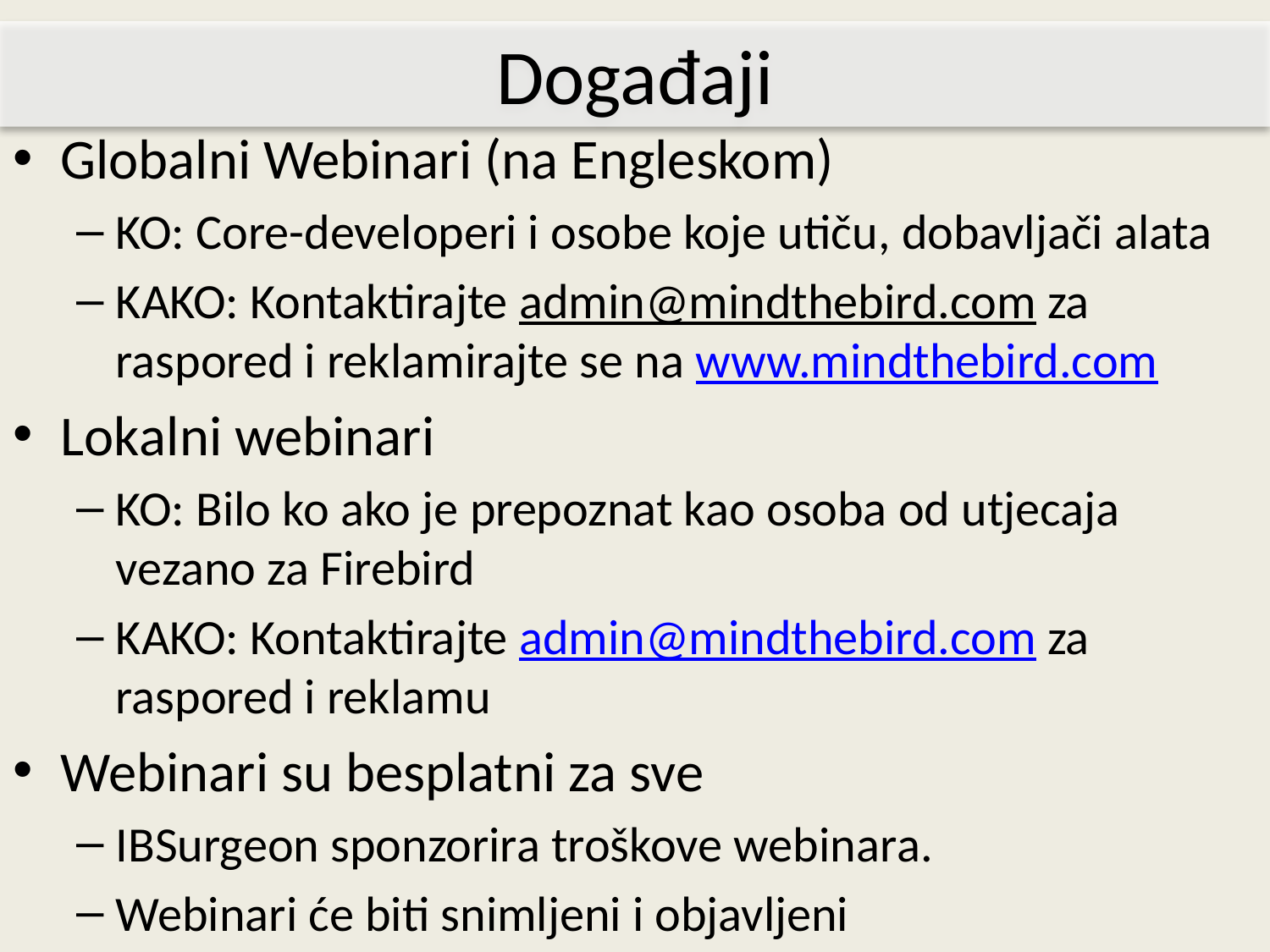

Događaji
Globalni Webinari (na Engleskom)
KO: Core-developeri i osobe koje utiču, dobavljači alata
KAKO: Kontaktirajte admin@mindthebird.com za raspored i reklamirajte se na www.mindthebird.com
Lokalni webinari
KO: Bilo ko ako je prepoznat kao osoba od utjecaja vezano za Firebird
KAKO: Kontaktirajte admin@mindthebird.com za raspored i reklamu
Webinari su besplatni za sve
IBSurgeon sponzorira troškove webinara.
Webinari će biti snimljeni i objavljeni